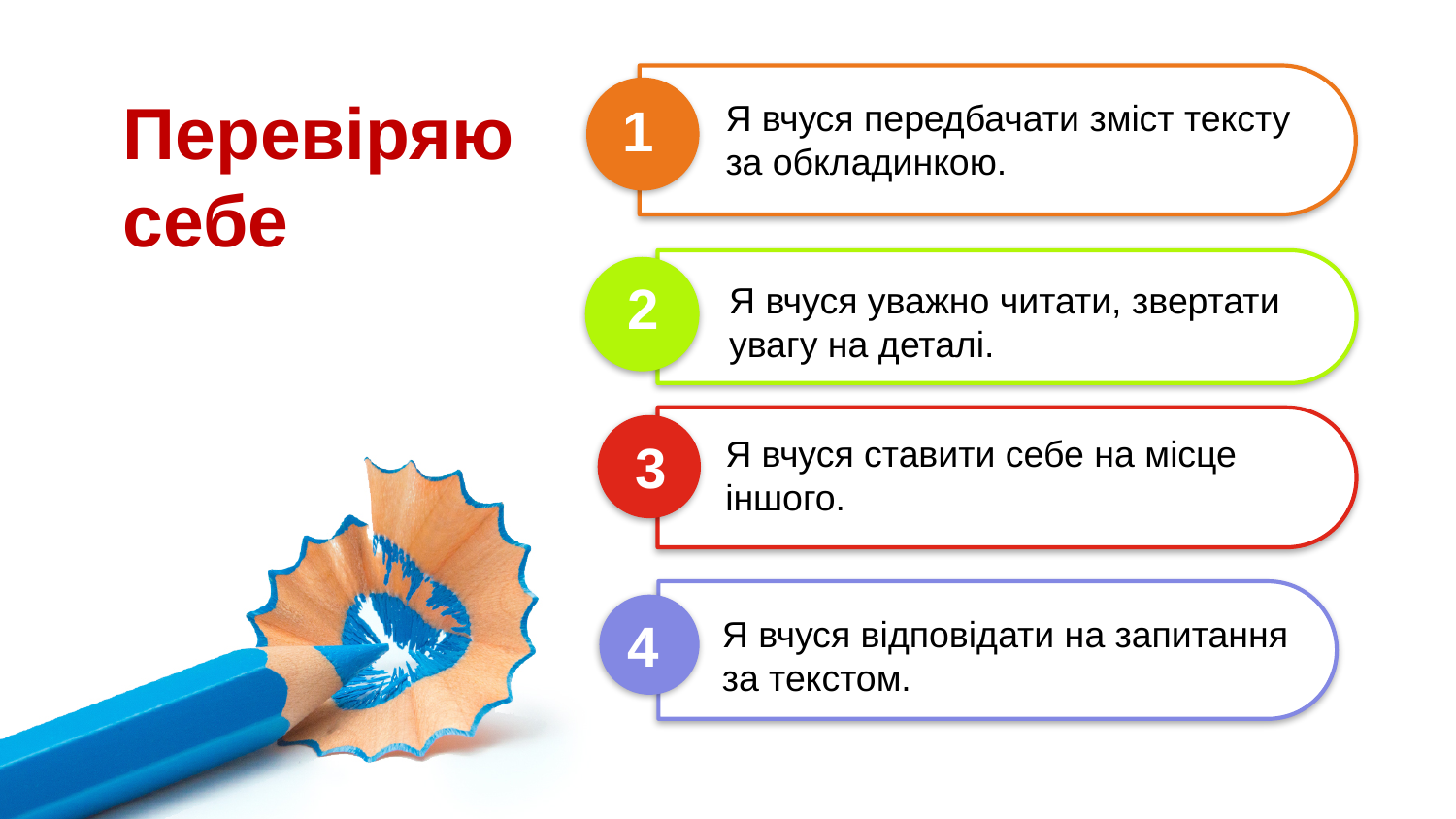

Перевіряю себе

1
Я вчуся передбачати зміст тексту
за обкладинкою.

2
Я вчуся уважно читати, звертати
увагу на деталі.

Я вчуся ставити себе на місце
іншого.
3

4
Я вчуся відповідати на запитання за текстом.